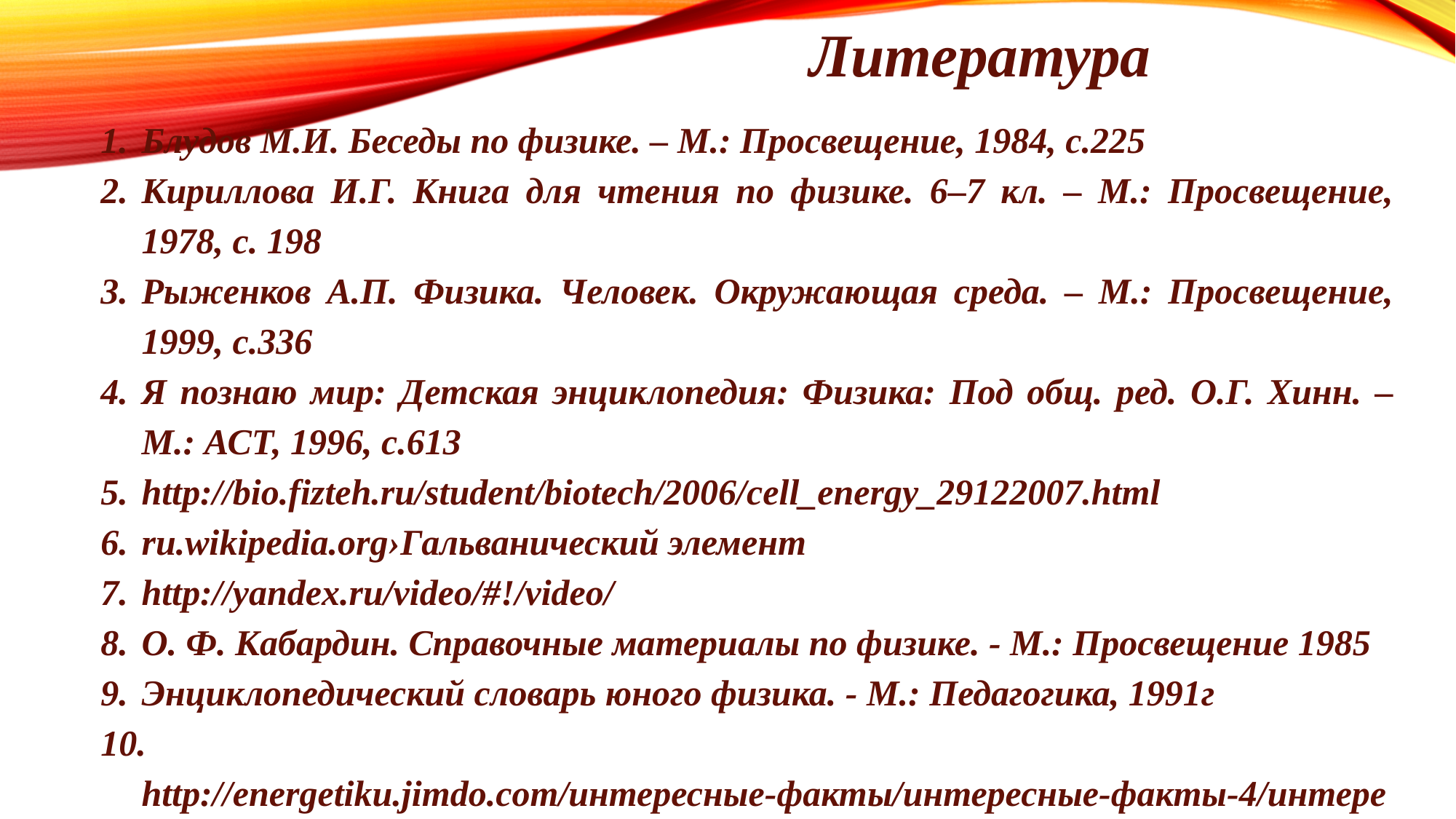

Литература

Блудов М.И. Беседы по физике. – М.: Просвещение, 1984, с.225
Кириллова И.Г. Книга для чтения по физике. 6–7 кл. – М.: Просвещение, 1978, с. 198
Рыженков А.П. Физика. Человек. Окружающая среда. – М.: Просвещение, 1999, с.336
Я познаю мир: Детская энциклопедия: Физика: Под общ. ред. О.Г. Хинн. – М.: АСТ, 1996, с.613
http://bio.fizteh.ru/student/biotech/2006/cell_energy_29122007.html
ru.wikipedia.org›Гальванический элемент
http://yandex.ru/video/#!/video/
О. Ф. Кабардин. Справочные материалы по физике. - М.: Просвещение 1985
Энциклопедический словарь юного физика. - М.: Педагогика, 1991г
 http://energetiku.jimdo.com/интересные-факты/интересные-факты-4/интересные-факты-как-добыть-электричество/